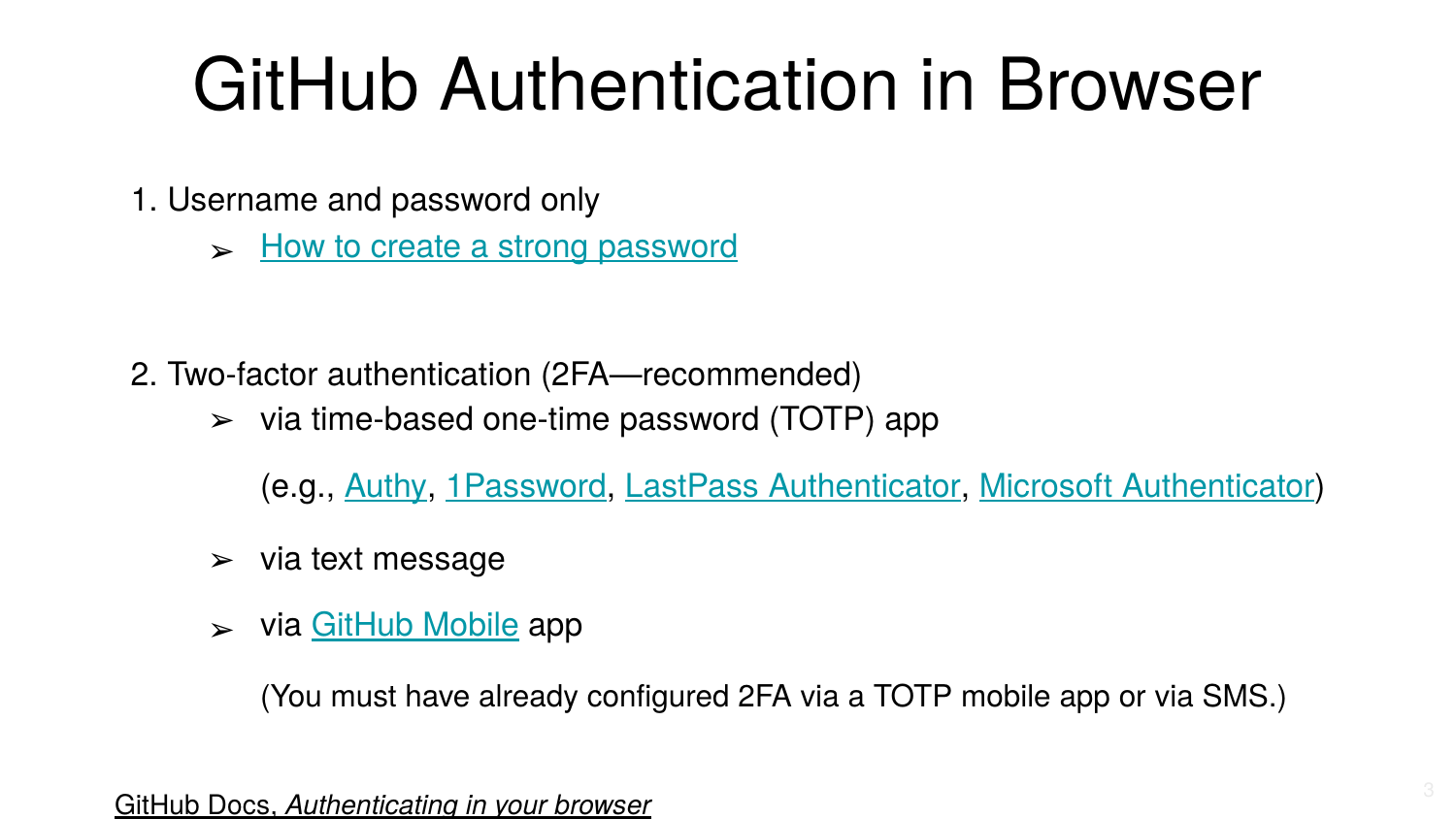

# GitHub Authentication in Browser
 Username and password only
How to create a strong password

 Two-factor authentication (2FA—recommended)
via time-based one-time password (TOTP) app
(e.g., Authy, 1Password, LastPass Authenticator, Microsoft Authenticator)
via text message
via GitHub Mobile app
(You must have already configured 2FA via a TOTP mobile app or via SMS.)

GitHub Docs, Authenticating in your browser
3